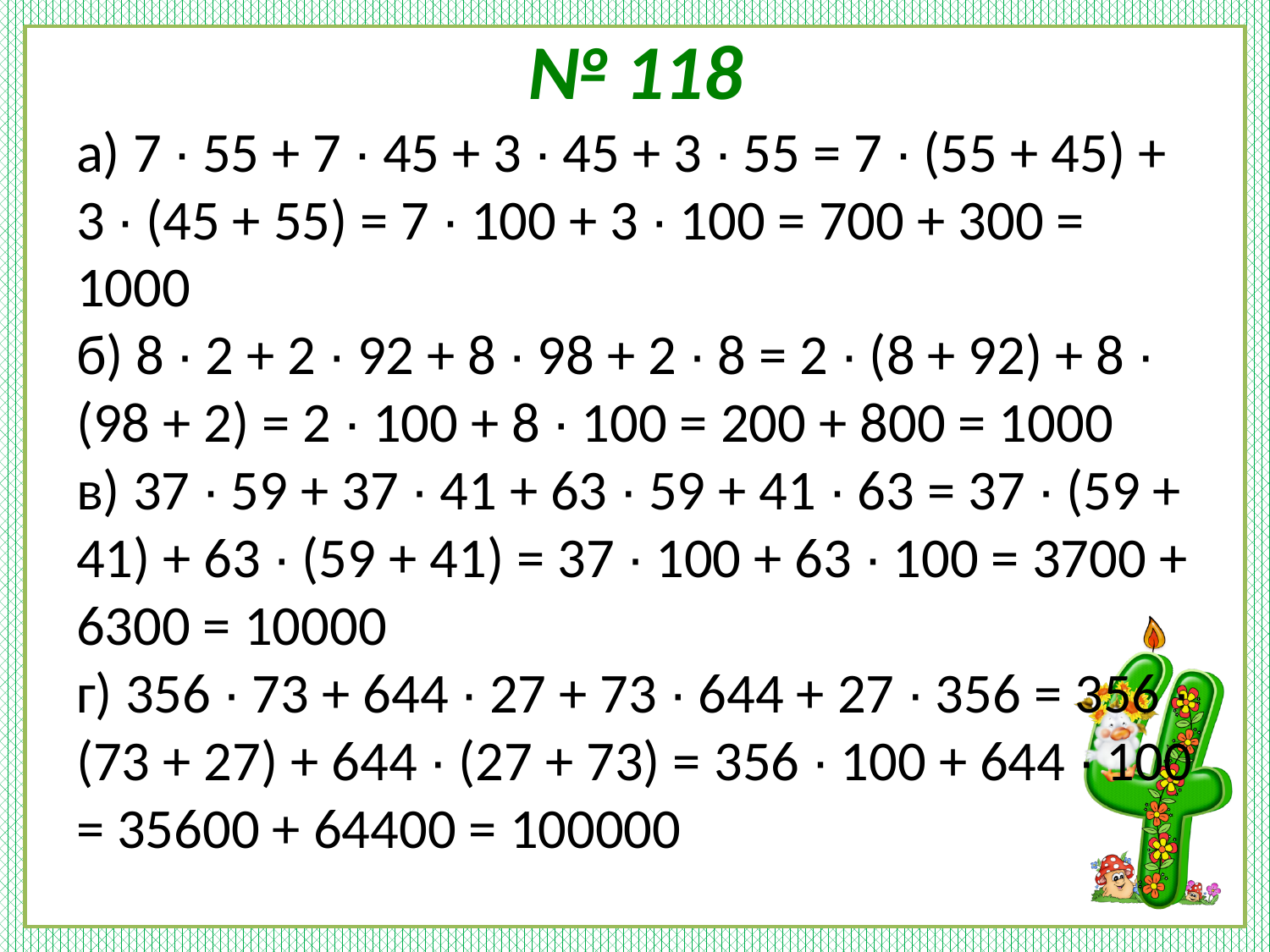

# № 118
а) 7 ∙ 55 + 7 ∙ 45 + 3 ∙ 45 + 3 ∙ 55 = 7 ∙ (55 + 45) + 3 ∙ (45 + 55) = 7 ∙ 100 + 3 ∙ 100 = 700 + 300 = 1000
б) 8 ∙ 2 + 2 ∙ 92 + 8 ∙ 98 + 2 ∙ 8 = 2 ∙ (8 + 92) + 8 ∙ (98 + 2) = 2 ∙ 100 + 8 ∙ 100 = 200 + 800 = 1000
в) 37 ∙ 59 + 37 ∙ 41 + 63 ∙ 59 + 41 ∙ 63 = 37 ∙ (59 + 41) + 63 ∙ (59 + 41) = 37 ∙ 100 + 63 ∙ 100 = 3700 + 6300 = 10000
г) 356 ∙ 73 + 644 ∙ 27 + 73 ∙ 644 + 27 ∙ 356 = 356 ∙ (73 + 27) + 644 ∙ (27 + 73) = 356 ∙ 100 + 644 ∙ 100 = 35600 + 64400 = 100000